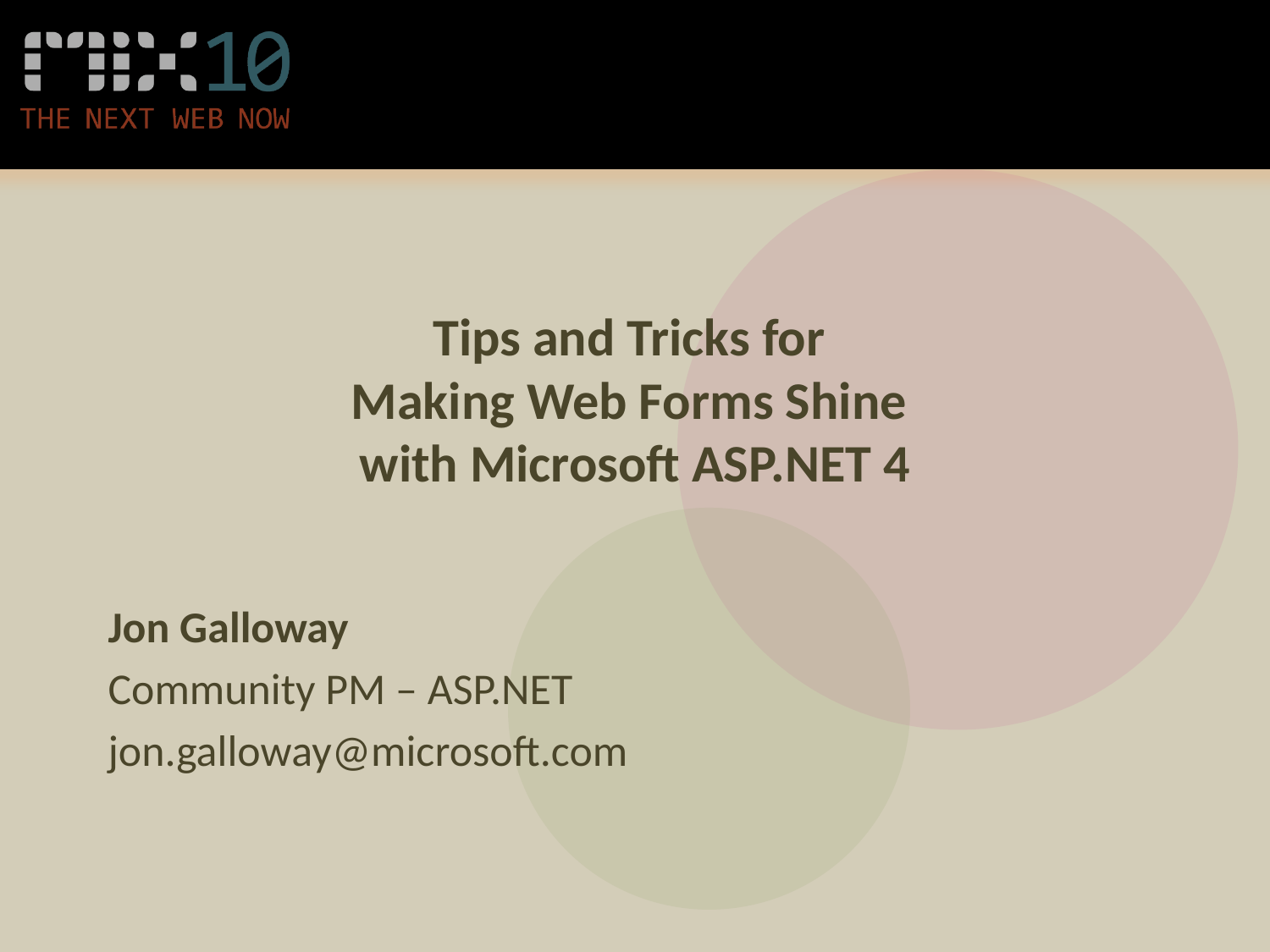

# Tips and Tricks for Making Web Forms Shine with Microsoft ASP.NET 4
Jon Galloway
Community PM – ASP.NET
jon.galloway@microsoft.com